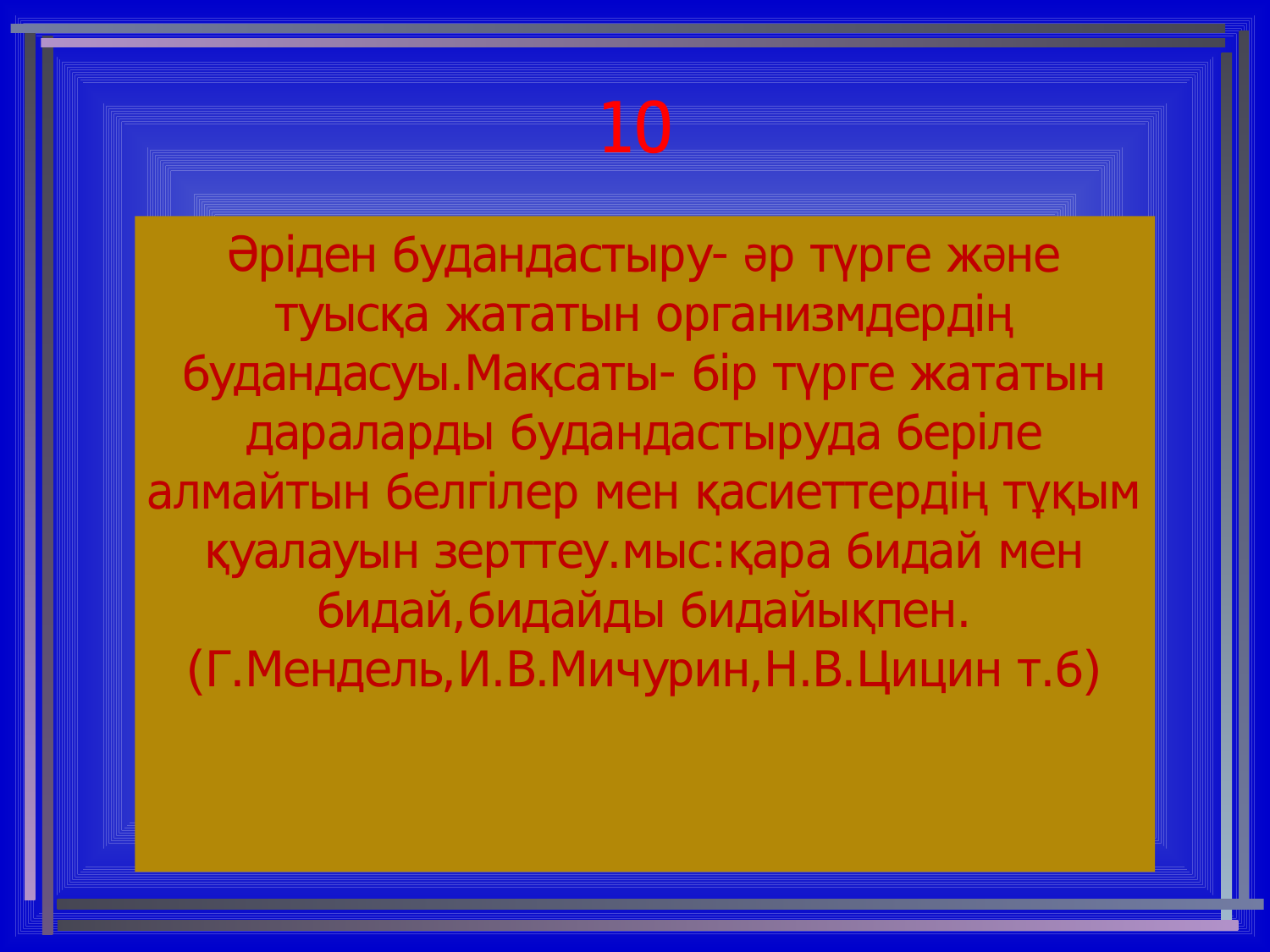

# 10
Әріден будандастыру- әр түрге және туысқа жататын организмдердің будандасуы.Мақсаты- бір түрге жататын дараларды будандастыруда беріле алмайтын белгілер мен қасиеттердің тұқым қуалауын зерттеу.мыс:қара бидай мен бидай,бидайды бидайықпен.(Г.Мендель,И.В.Мичурин,Н.В.Цицин т.б)